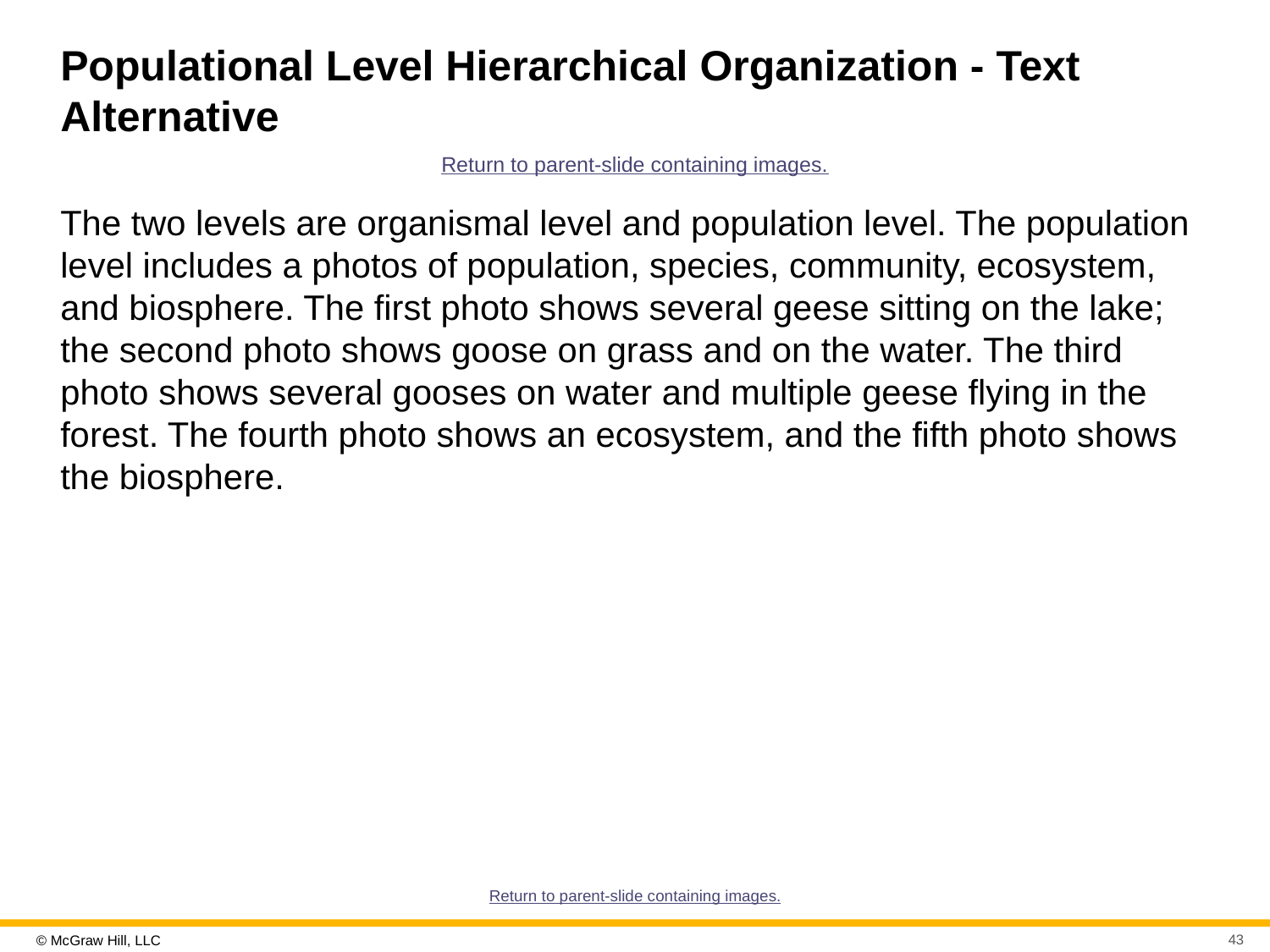

# Populational Level Hierarchical Organization - Text Alternative
Return to parent-slide containing images.
The two levels are organismal level and population level. The population level includes a photos of population, species, community, ecosystem, and biosphere. The first photo shows several geese sitting on the lake; the second photo shows goose on grass and on the water. The third photo shows several gooses on water and multiple geese flying in the forest. The fourth photo shows an ecosystem, and the fifth photo shows the biosphere.
Return to parent-slide containing images.
43